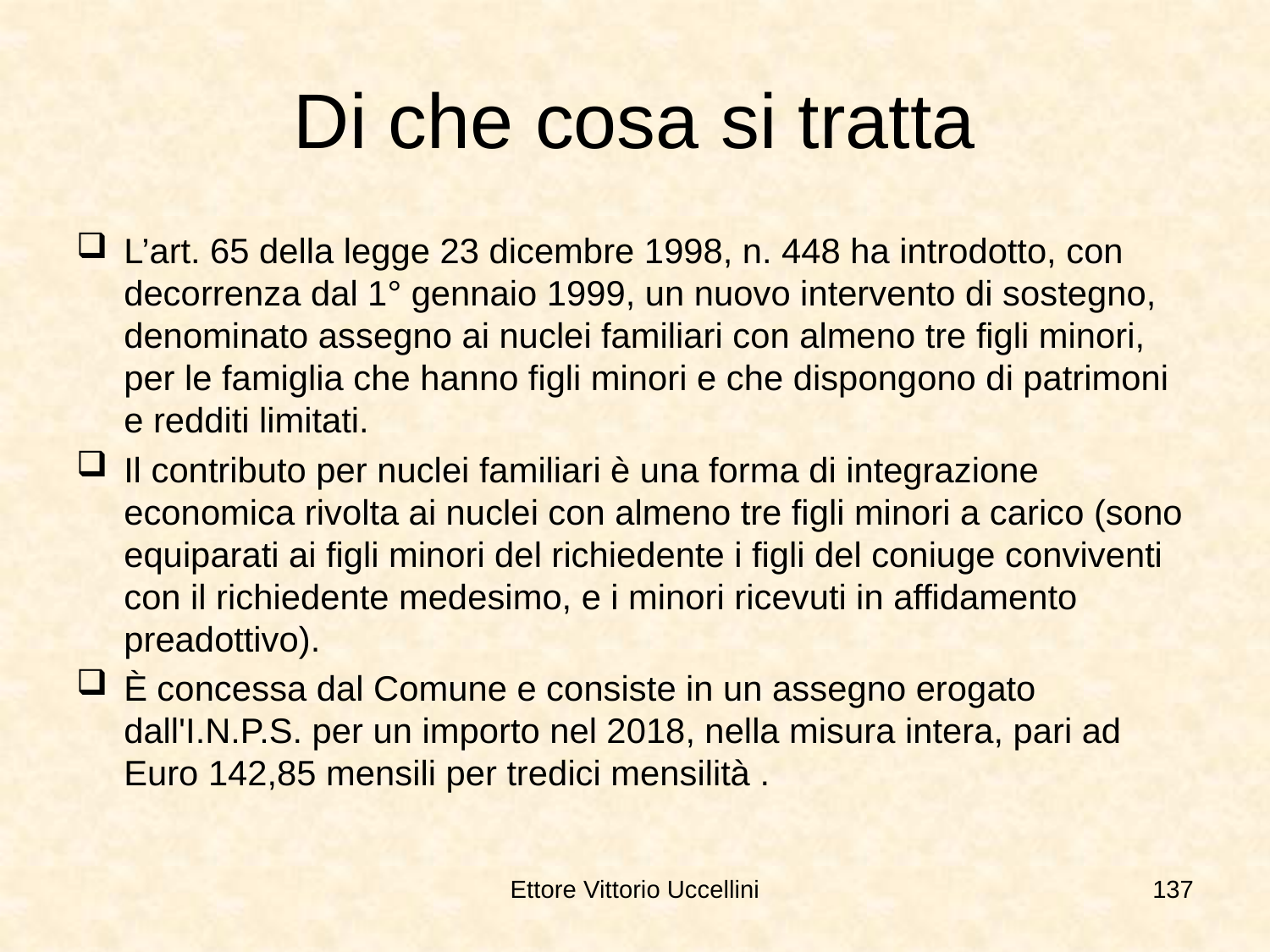

# Di che cosa si tratta
L’art. 65 della legge 23 dicembre 1998, n. 448 ha introdotto, con decorrenza dal 1° gennaio 1999, un nuovo intervento di sostegno, denominato assegno ai nuclei familiari con almeno tre figli minori, per le famiglia che hanno figli minori e che dispongono di patrimoni e redditi limitati.
Il contributo per nuclei familiari è una forma di integrazione economica rivolta ai nuclei con almeno tre figli minori a carico (sono equiparati ai figli minori del richiedente i figli del coniuge conviventi con il richiedente medesimo, e i minori ricevuti in affidamento preadottivo).
È concessa dal Comune e consiste in un assegno erogato dall'I.N.P.S. per un importo nel 2018, nella misura intera, pari ad Euro 142,85 mensili per tredici mensilità .
Ettore Vittorio Uccellini
137